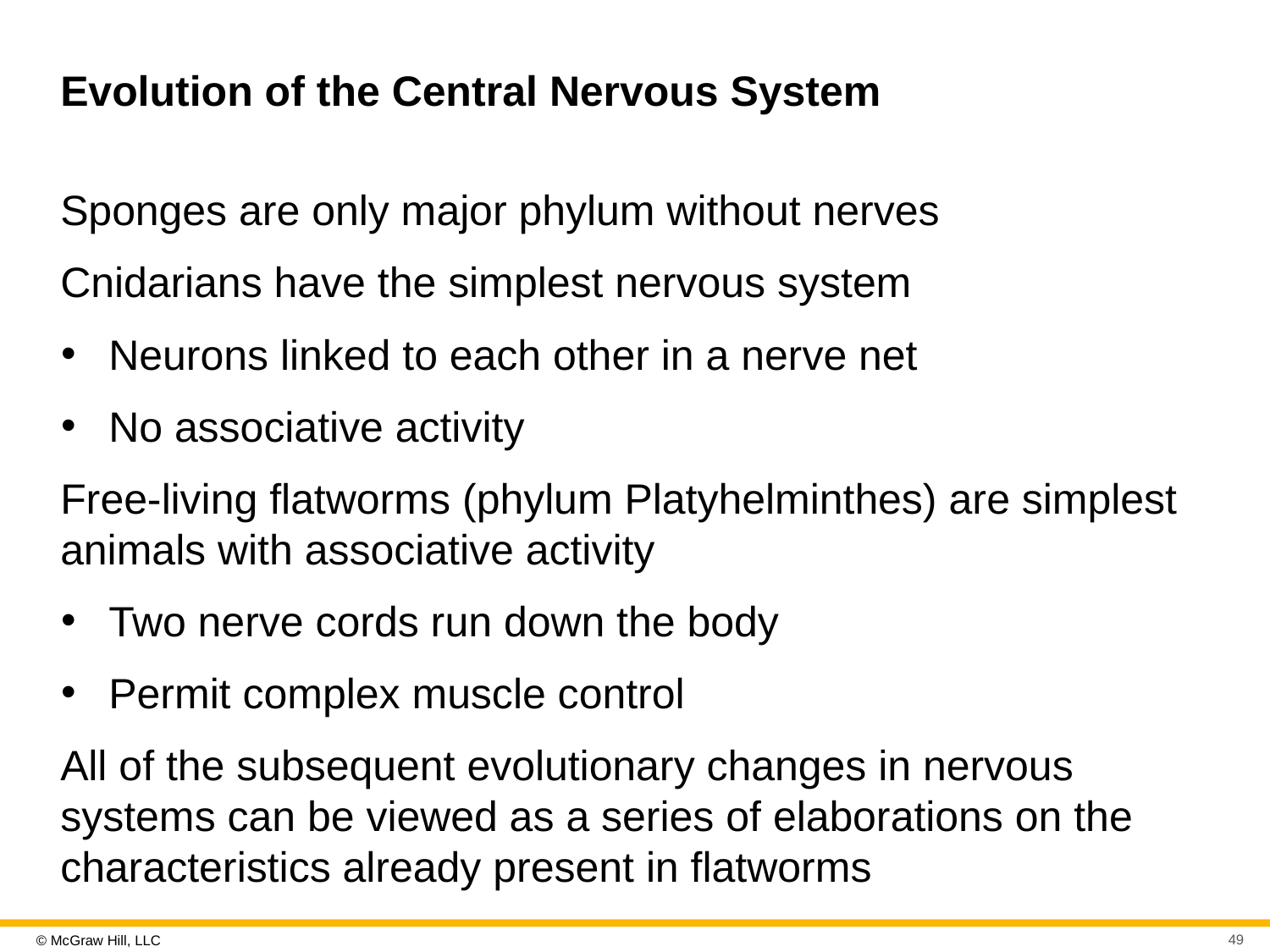

# Evolution of the Central Nervous System
Sponges are only major phylum without nerves
Cnidarians have the simplest nervous system
Neurons linked to each other in a nerve net
No associative activity
Free-living flatworms (phylum Platyhelminthes) are simplest animals with associative activity
Two nerve cords run down the body
Permit complex muscle control
All of the subsequent evolutionary changes in nervous systems can be viewed as a series of elaborations on the characteristics already present in flatworms
49